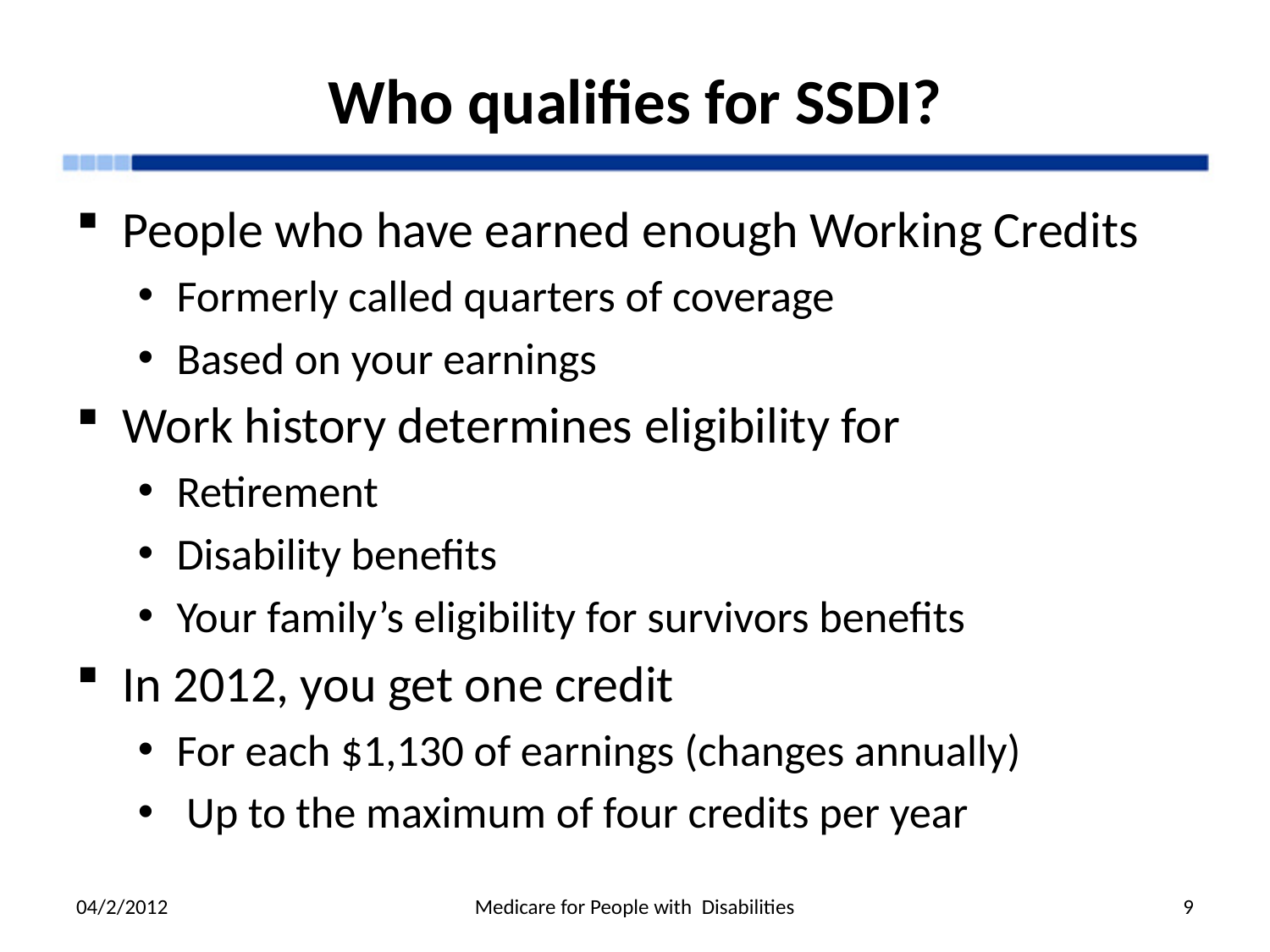

# Who qualifies for SSDI?
People who have earned enough Working Credits
Formerly called quarters of coverage
Based on your earnings
Work history determines eligibility for
Retirement
Disability benefits
Your family’s eligibility for survivors benefits
In 2012, you get one credit
For each $1,130 of earnings (changes annually)
 Up to the maximum of four credits per year

04/2/2012
Medicare for People with  Disabilities
9